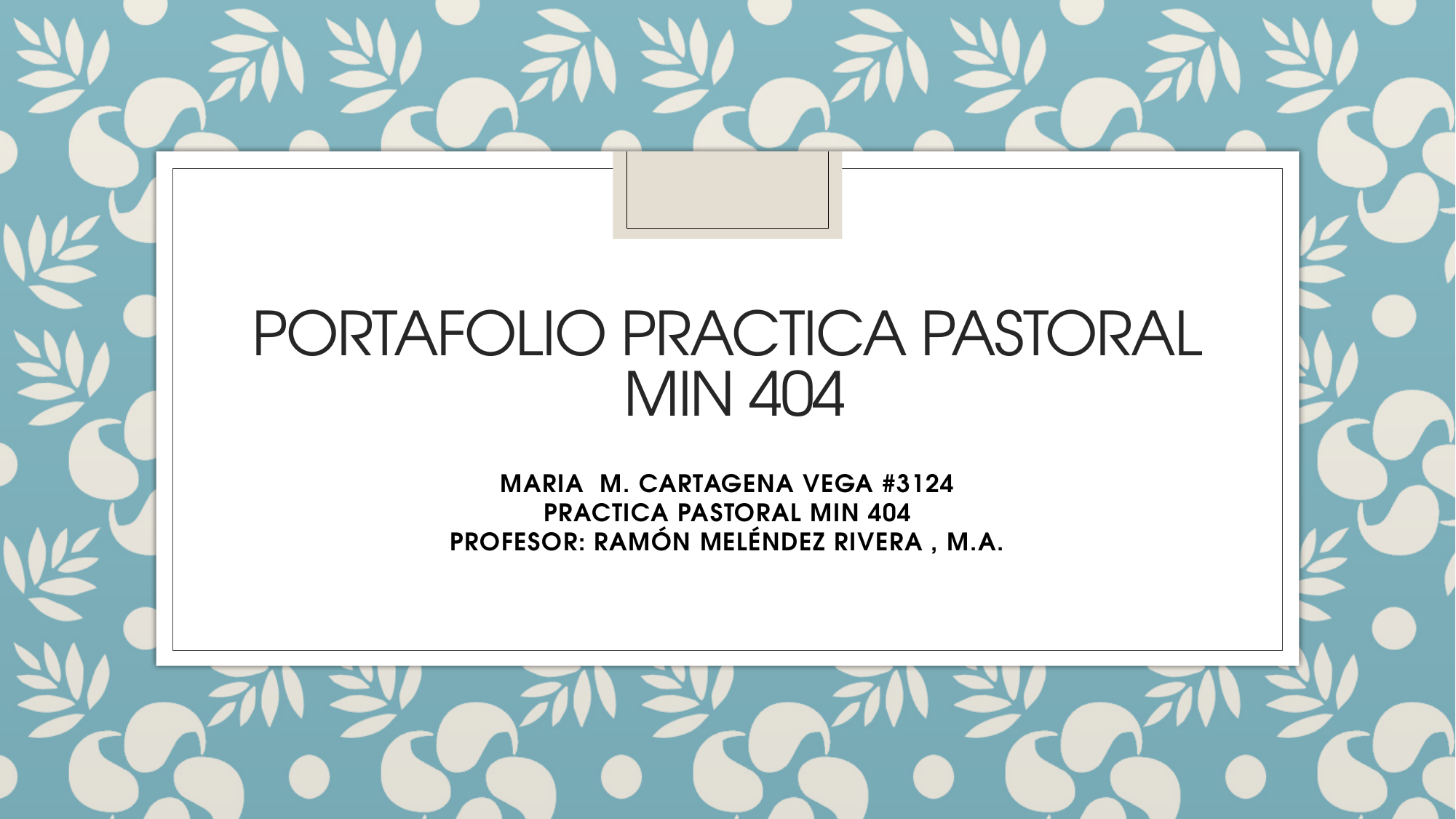

# Portafolio practica pastoral min 404
MARIA  M. CARTAGENA VEGA #3124
PRACTICA PASTORAL MIN 404
PROFESOR: RAMÓN MELÉNDEZ RIVERA , M.A.